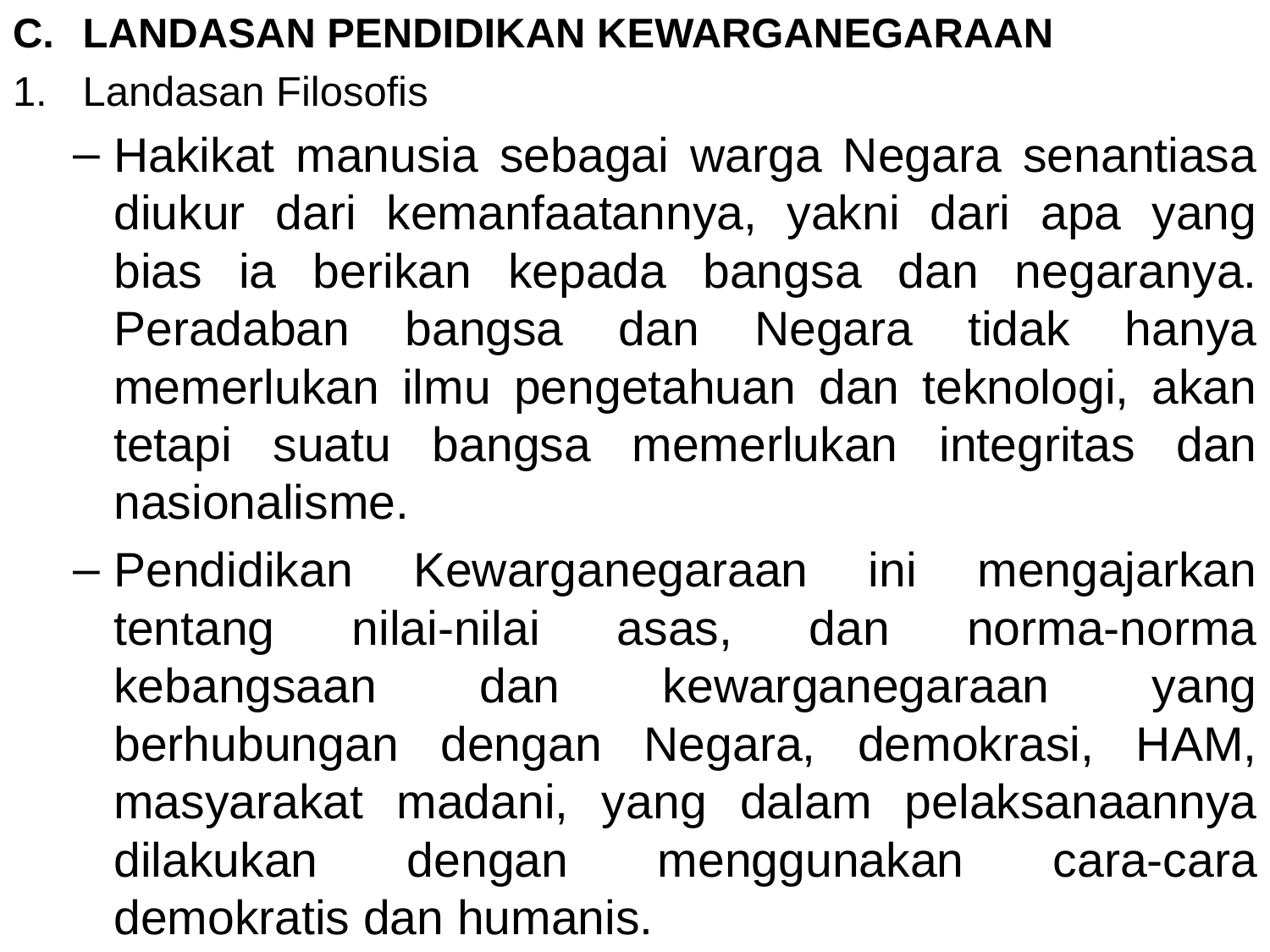

LANDASAN PENDIDIKAN KEWARGANEGARAAN
Landasan Filosofis
Hakikat manusia sebagai warga Negara senantiasa diukur dari kemanfaatannya, yakni dari apa yang bias ia berikan kepada bangsa dan negaranya. Peradaban bangsa dan Negara tidak hanya memerlukan ilmu pengetahuan dan teknologi, akan tetapi suatu bangsa memerlukan integritas dan nasionalisme.
Pendidikan Kewarganegaraan ini mengajarkan tentang nilai-nilai asas, dan norma-norma kebangsaan dan kewarganegaraan yang berhubungan dengan Negara, demokrasi, HAM, masyarakat madani, yang dalam pelaksanaannya dilakukan dengan menggunakan cara-cara demokratis dan humanis.